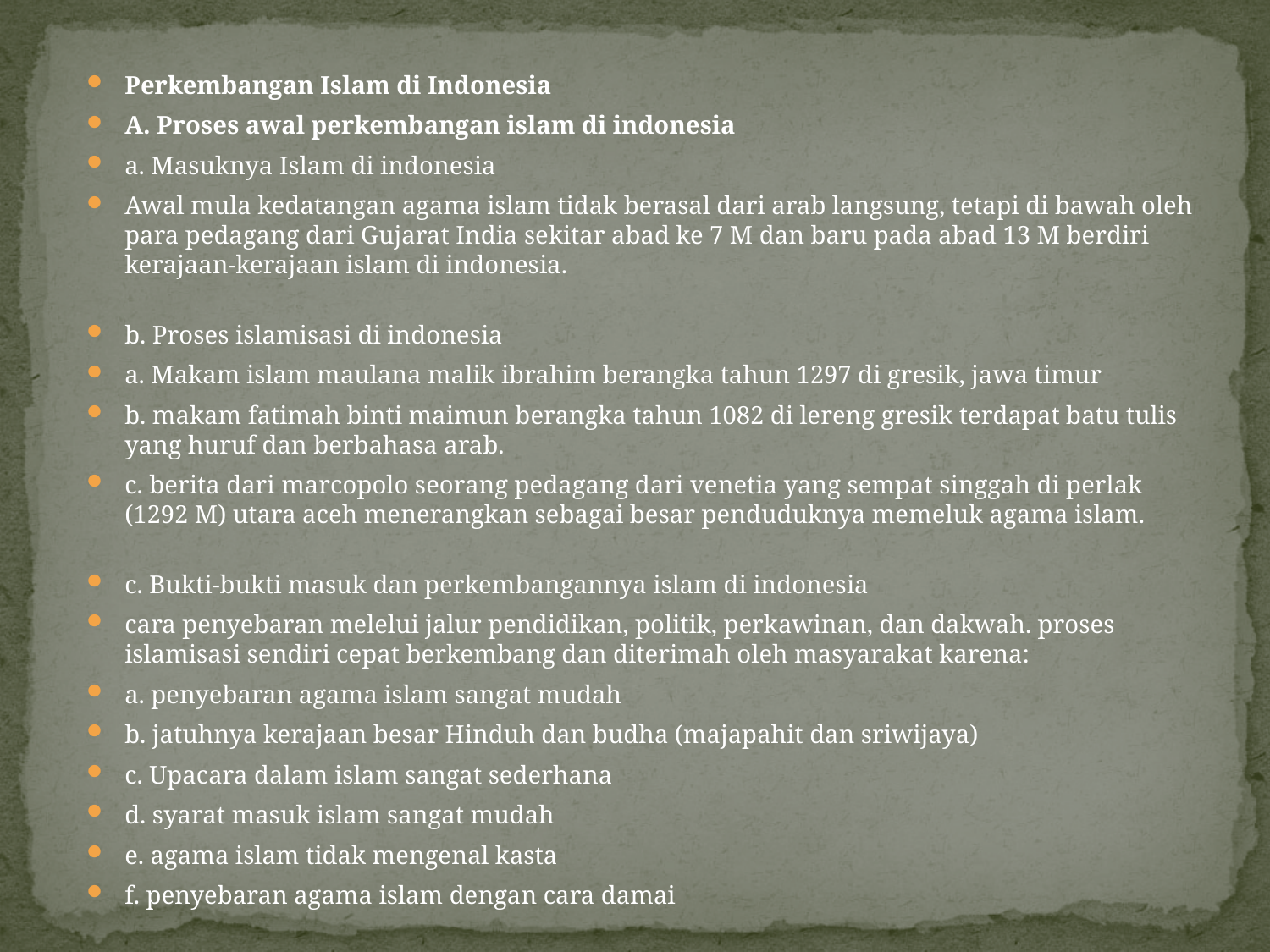

Perkembangan Islam di Indonesia
A. Proses awal perkembangan islam di indonesia
a. Masuknya Islam di indonesia
Awal mula kedatangan agama islam tidak berasal dari arab langsung, tetapi di bawah oleh para pedagang dari Gujarat India sekitar abad ke 7 M dan baru pada abad 13 M berdiri kerajaan-kerajaan islam di indonesia.
b. Proses islamisasi di indonesia
a. Makam islam maulana malik ibrahim berangka tahun 1297 di gresik, jawa timur
b. makam fatimah binti maimun berangka tahun 1082 di lereng gresik terdapat batu tulis yang huruf dan berbahasa arab.
c. berita dari marcopolo seorang pedagang dari venetia yang sempat singgah di perlak (1292 M) utara aceh menerangkan sebagai besar penduduknya memeluk agama islam.
c. Bukti-bukti masuk dan perkembangannya islam di indonesia
cara penyebaran melelui jalur pendidikan, politik, perkawinan, dan dakwah. proses islamisasi sendiri cepat berkembang dan diterimah oleh masyarakat karena:
a. penyebaran agama islam sangat mudah
b. jatuhnya kerajaan besar Hinduh dan budha (majapahit dan sriwijaya)
c. Upacara dalam islam sangat sederhana
d. syarat masuk islam sangat mudah
e. agama islam tidak mengenal kasta
f. penyebaran agama islam dengan cara damai